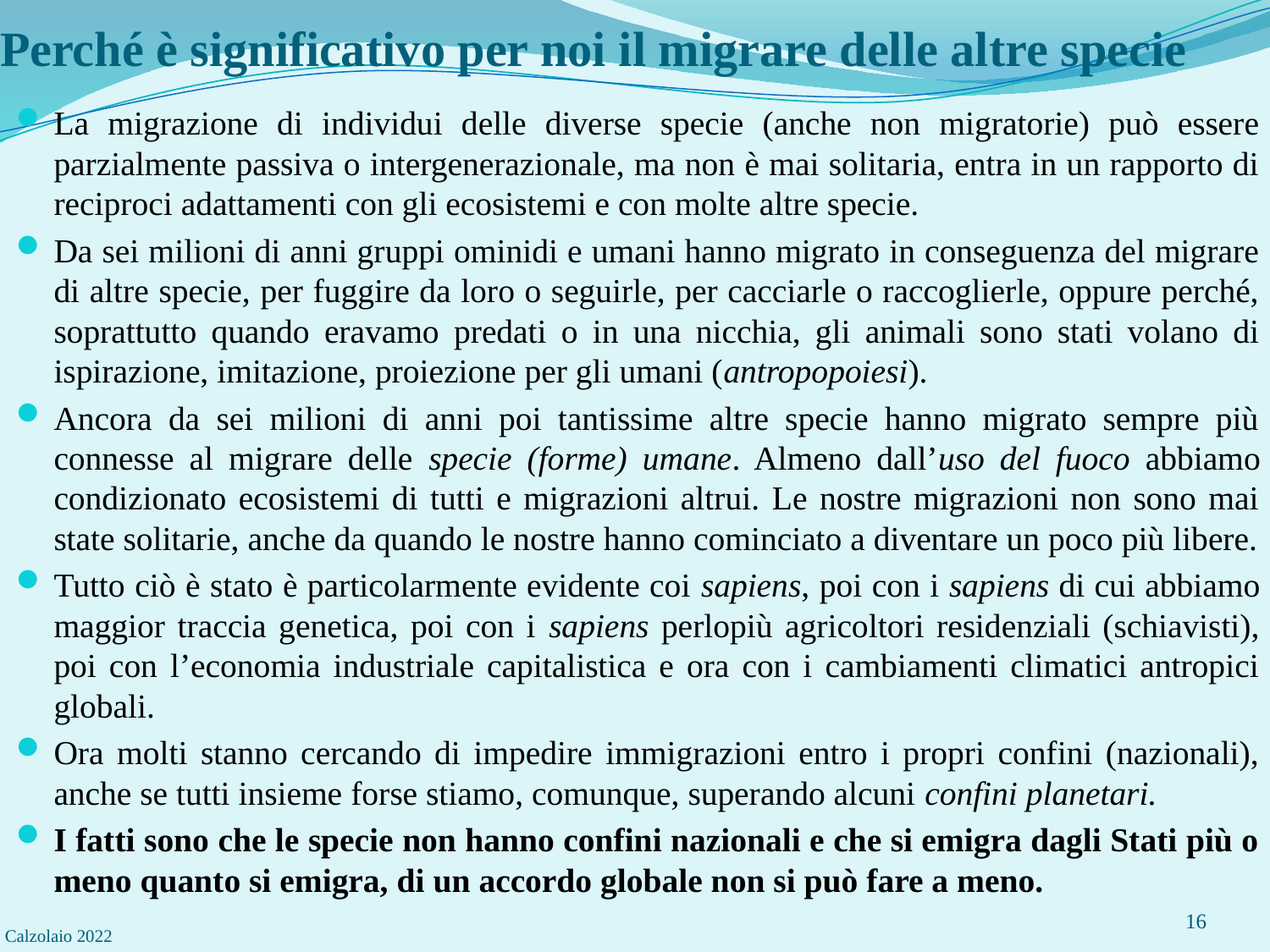

# Perché è significativo per noi il migrare delle altre specie

La migrazione di individui delle diverse specie (anche non migratorie) può essere parzialmente passiva o intergenerazionale, ma non è mai solitaria, entra in un rapporto di reciproci adattamenti con gli ecosistemi e con molte altre specie.
Da sei milioni di anni gruppi ominidi e umani hanno migrato in conseguenza del migrare di altre specie, per fuggire da loro o seguirle, per cacciarle o raccoglierle, oppure perché, soprattutto quando eravamo predati o in una nicchia, gli animali sono stati volano di ispirazione, imitazione, proiezione per gli umani (antropopoiesi).
Ancora da sei milioni di anni poi tantissime altre specie hanno migrato sempre più connesse al migrare delle specie (forme) umane. Almeno dall’uso del fuoco abbiamo condizionato ecosistemi di tutti e migrazioni altrui. Le nostre migrazioni non sono mai state solitarie, anche da quando le nostre hanno cominciato a diventare un poco più libere.
Tutto ciò è stato è particolarmente evidente coi sapiens, poi con i sapiens di cui abbiamo maggior traccia genetica, poi con i sapiens perlopiù agricoltori residenziali (schiavisti), poi con l’economia industriale capitalistica e ora con i cambiamenti climatici antropici globali.
Ora molti stanno cercando di impedire immigrazioni entro i propri confini (nazionali), anche se tutti insieme forse stiamo, comunque, superando alcuni confini planetari.
I fatti sono che le specie non hanno confini nazionali e che si emigra dagli Stati più o meno quanto si emigra, di un accordo globale non si può fare a meno.

16
Calzolaio 2022